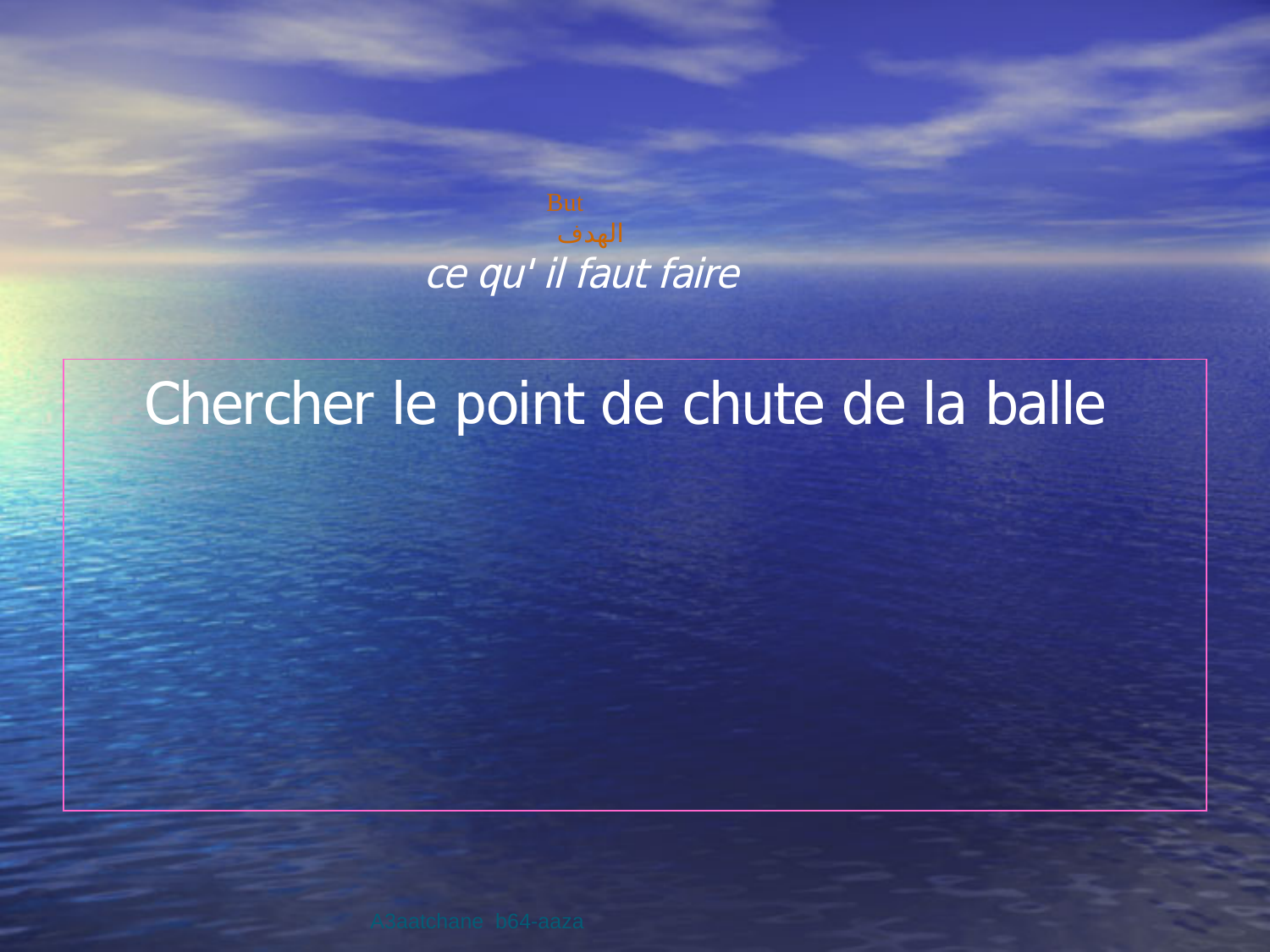

But
 الهدف
ce qu' il faut faire
Chercher le point de chute de la balle

A3aatchane  b64-aaza